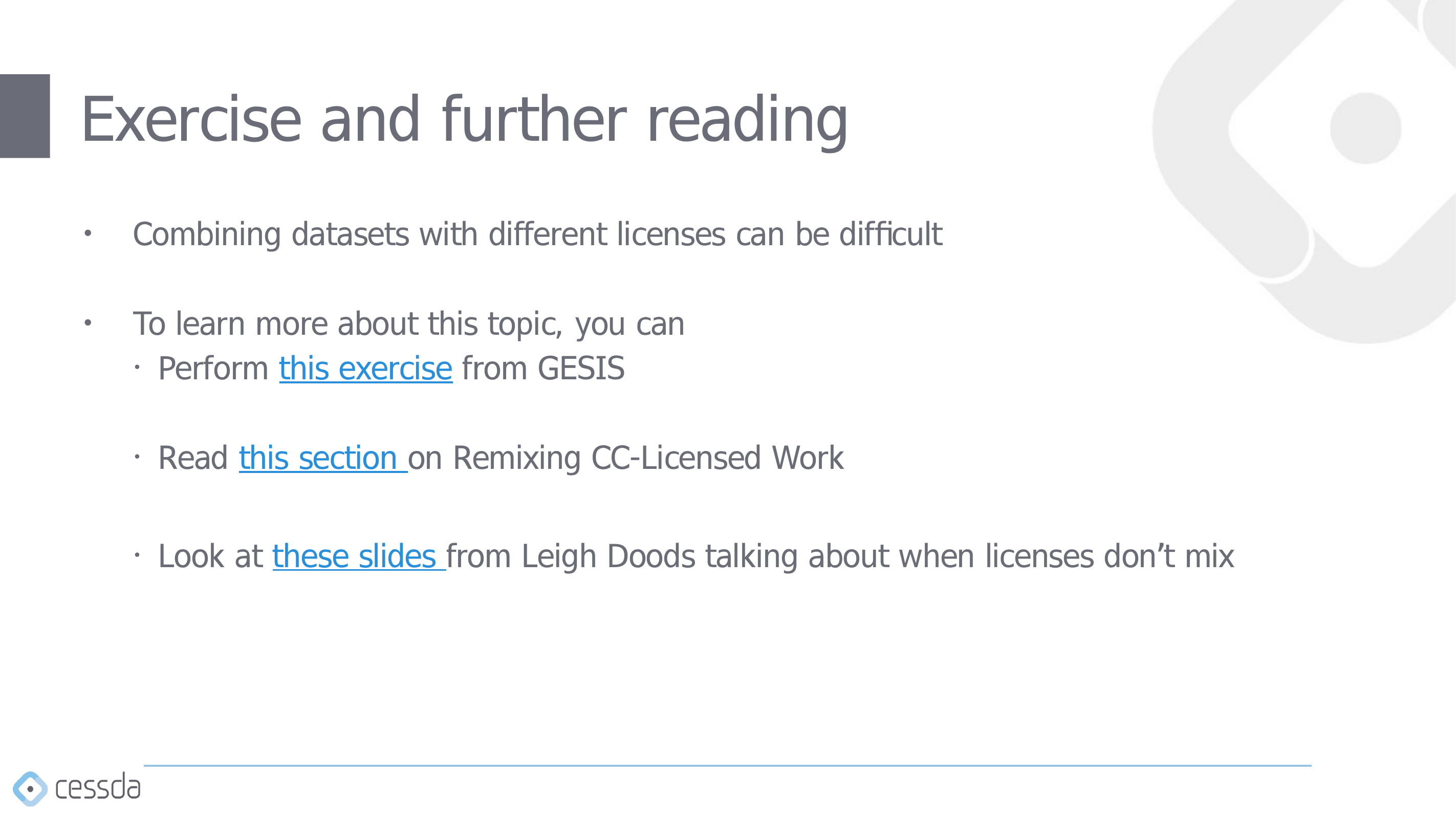

# Exercise and further reading
Combining datasets with different licenses can be difficult

To learn more about this topic, you can
Perform this exercise from GESIS

Read this section on Remixing CC-Licensed Work

Look at these slides from Leigh Doods talking about when licenses don’t mix